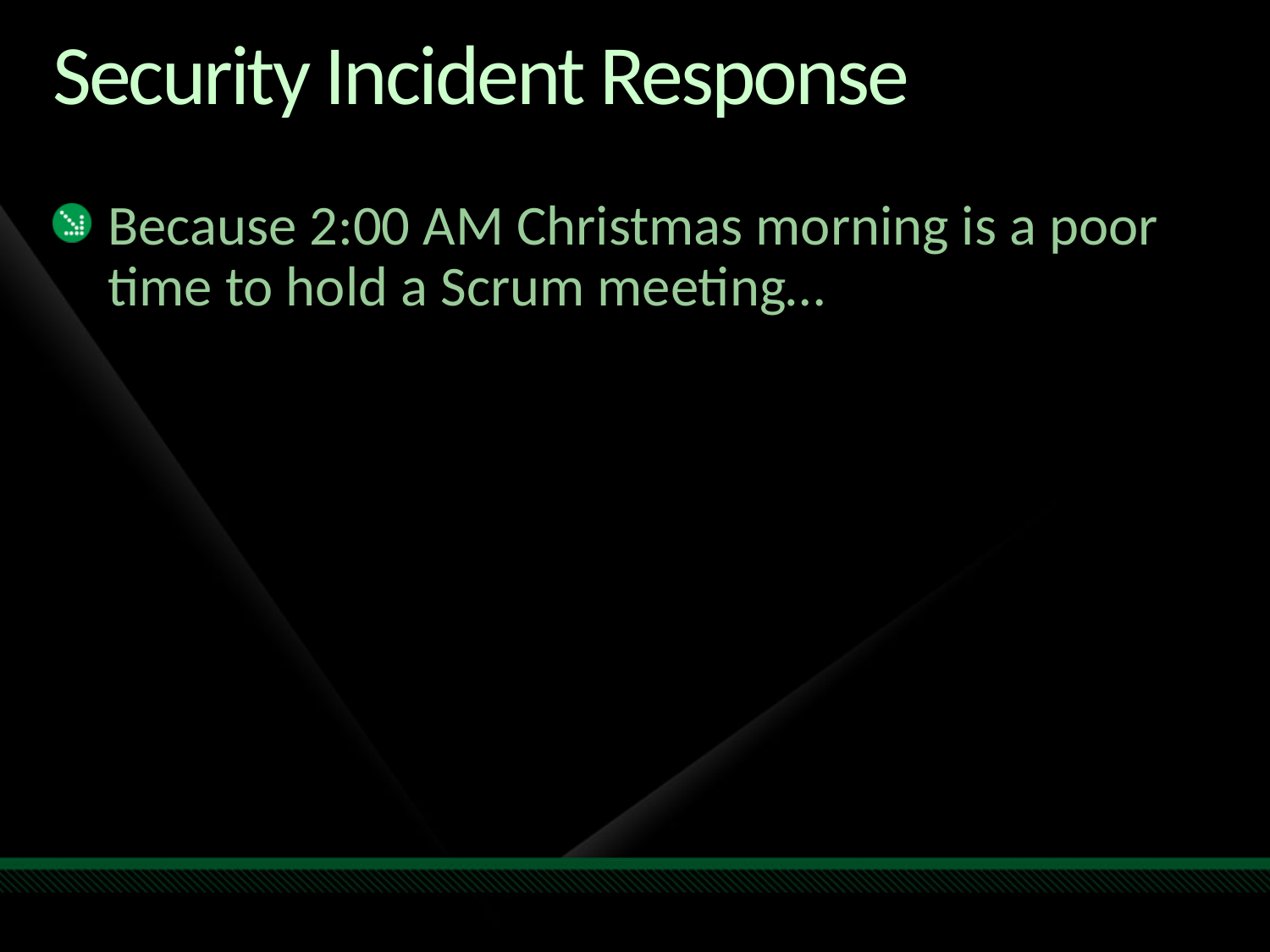

# Security Incident Response
Because 2:00 AM Christmas morning is a poor time to hold a Scrum meeting…